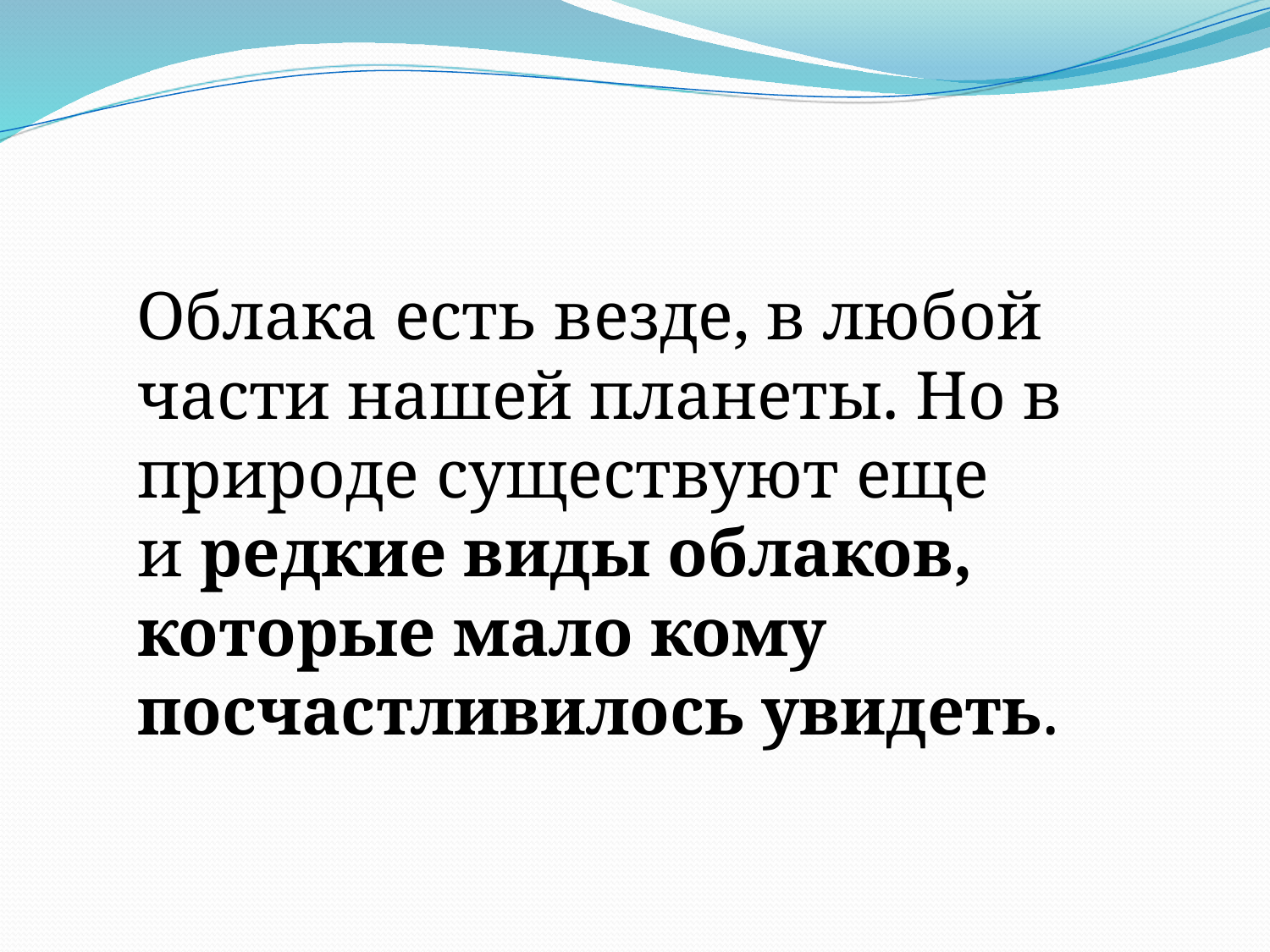

Облака есть везде, в любой части нашей планеты. Но в природе существуют еще и редкие виды облаков, которые мало кому посчастливилось увидеть.